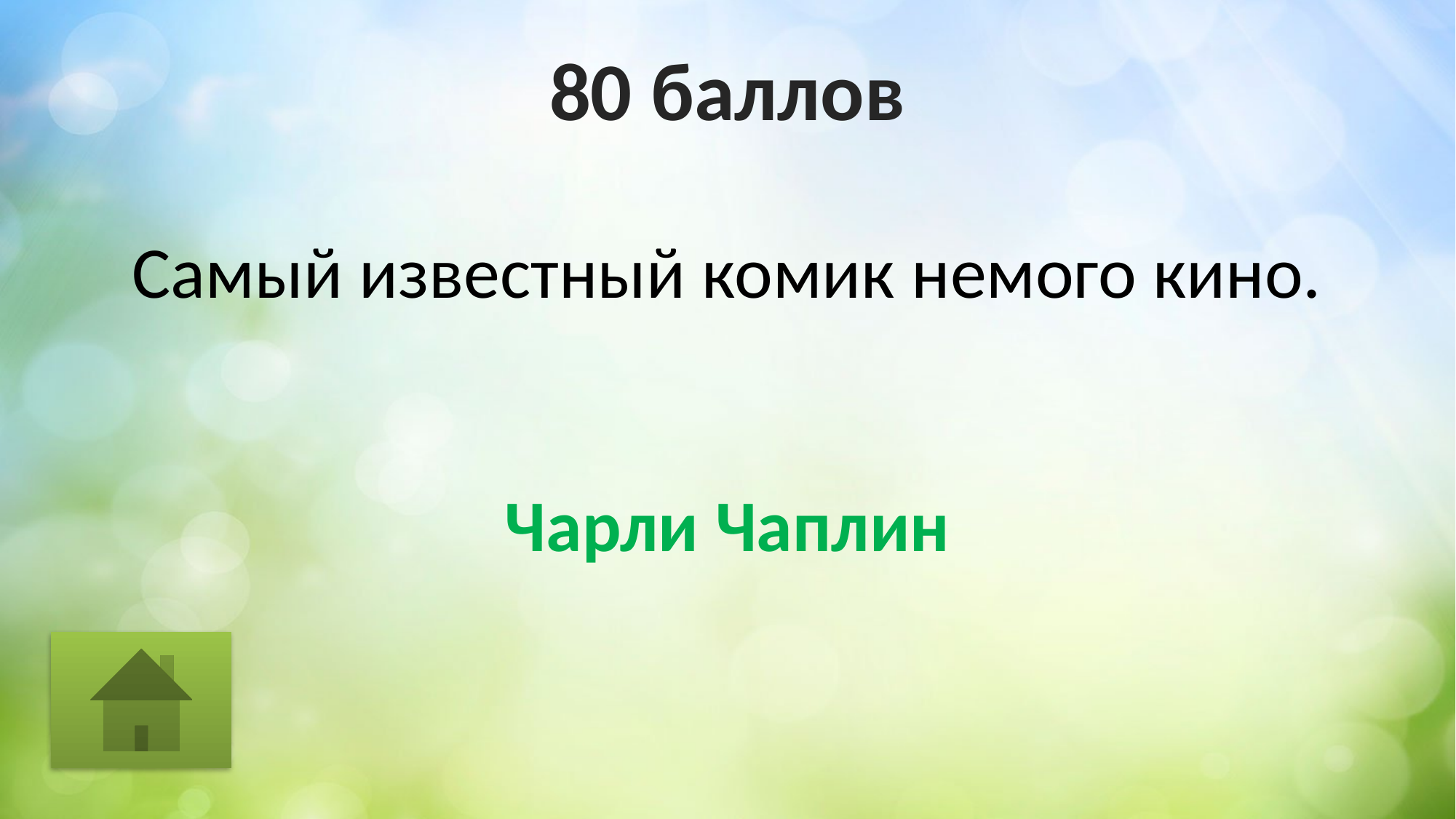

# 80 баллов
Самый известный комик немого кино.
Чарли Чаплин